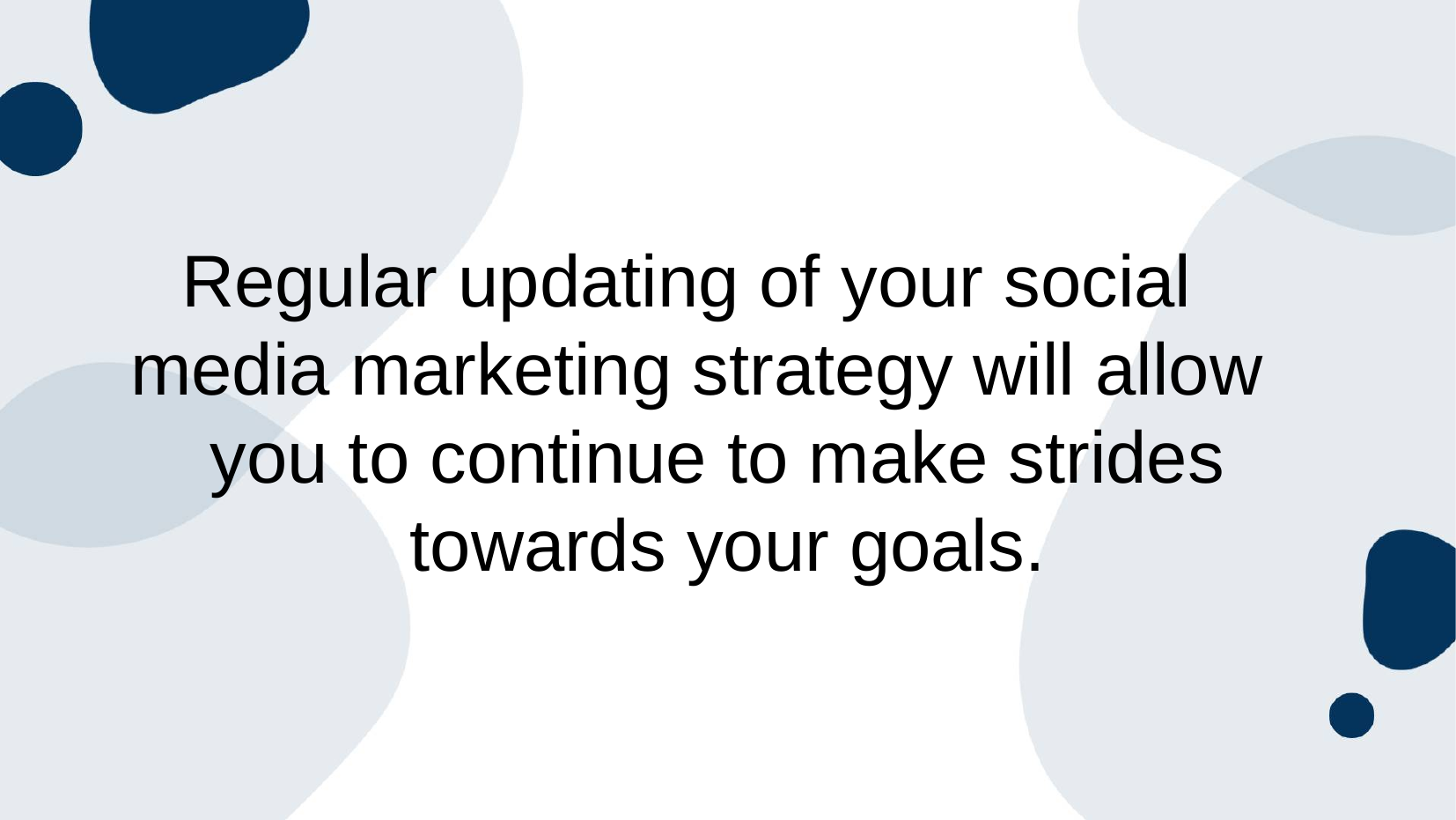

Regular updating of your social     media marketing strategy will allow    you to continue to make strides  towards your goals.